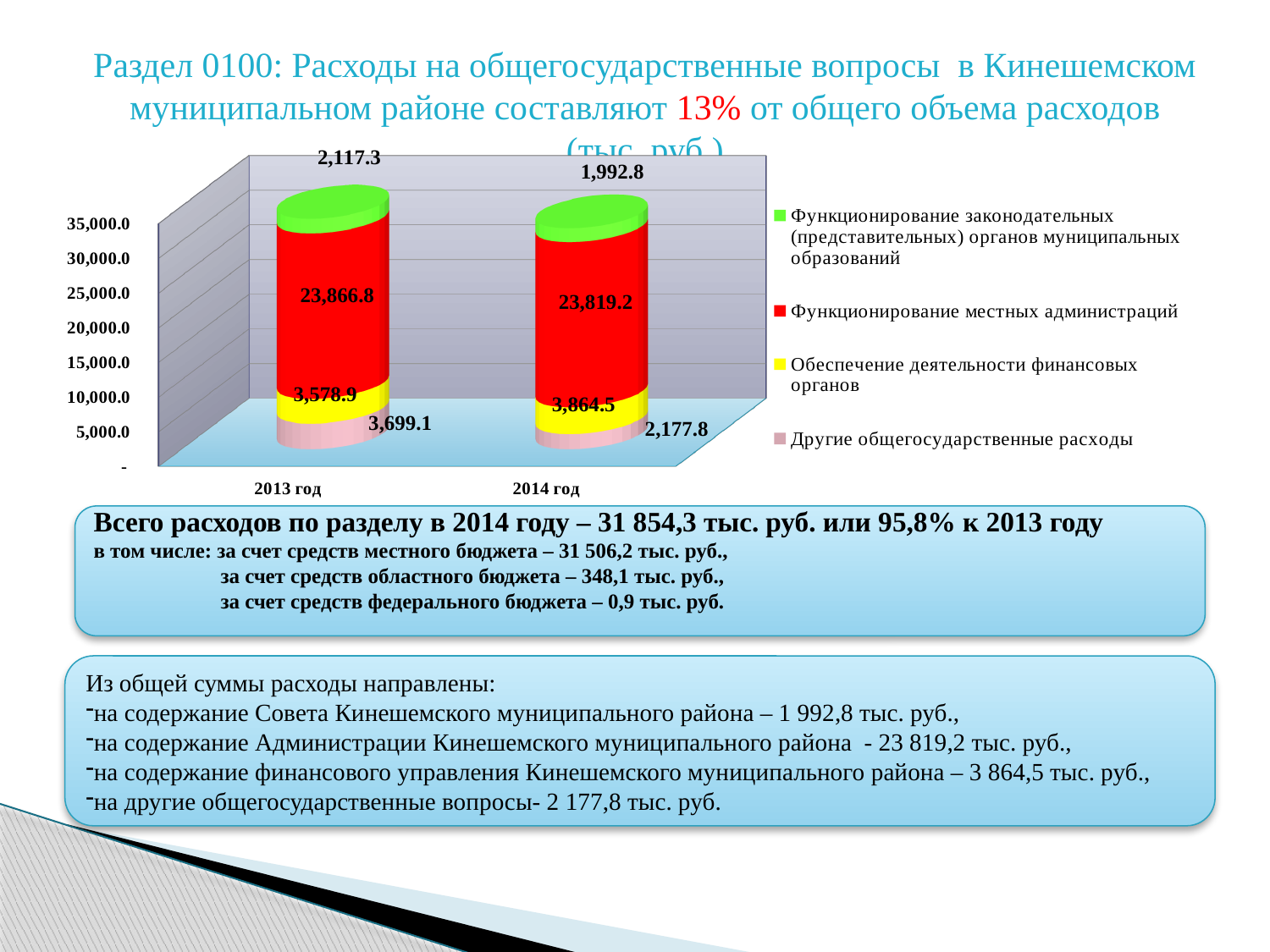

Раздел 0100: Расходы на общегосударственные вопросы  в Кинешемском муниципальном районе составляют 13% от общего объема расходов (тыс. руб.)

[unsupported chart]

Всего расходов по разделу в 2014 году – 31 854,3 тыс. руб. или 95,8% к 2013 году
в том числе: за счет средств местного бюджета – 31 506,2 тыс. руб.,
                        за счет средств областного бюджета – 348,1 тыс. руб.,
                        за счет средств федерального бюджета – 0,9 тыс. руб.

Из общей суммы расходы направлены:
на содержание Совета Кинешемского муниципального района – 1 992,8 тыс. руб.,
на содержание Администрации Кинешемского муниципального района  - 23 819,2 тыс. руб.,
на содержание финансового управления Кинешемского муниципального района – 3 864,5 тыс. руб.,
на другие общегосударственные вопросы- 2 177,8 тыс. руб.